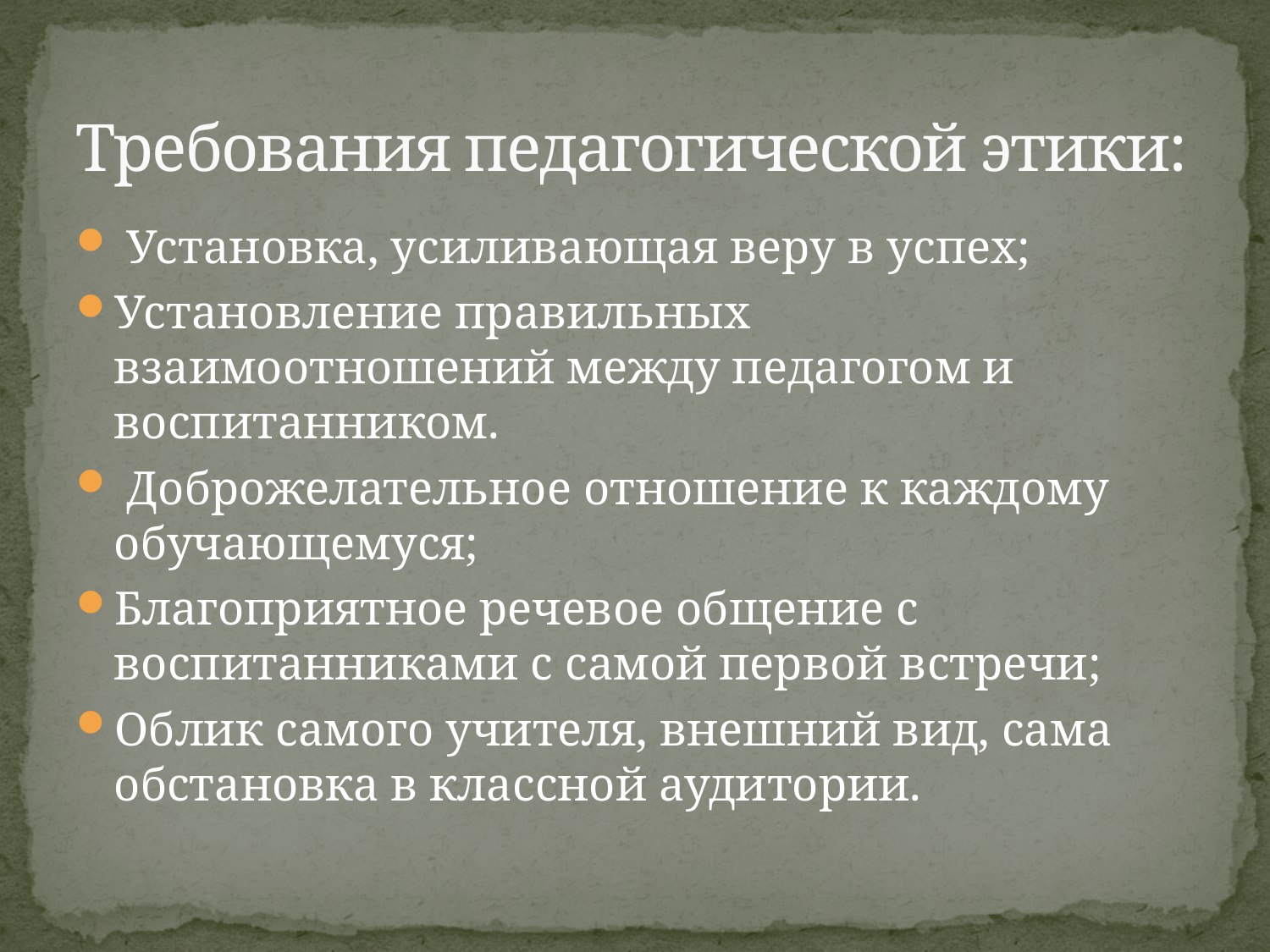

# Требования педагогической этики:
 Установка, усиливающая веру в успех;
Установление правильных взаимоотношений между педагогом и воспитанником.
 Доброжелательное отношение к каждому обучающемуся;
Благоприятное речевое общение с воспитанниками с самой первой встречи;
Облик самого учителя, внешний вид, сама обстановка в классной аудитории.